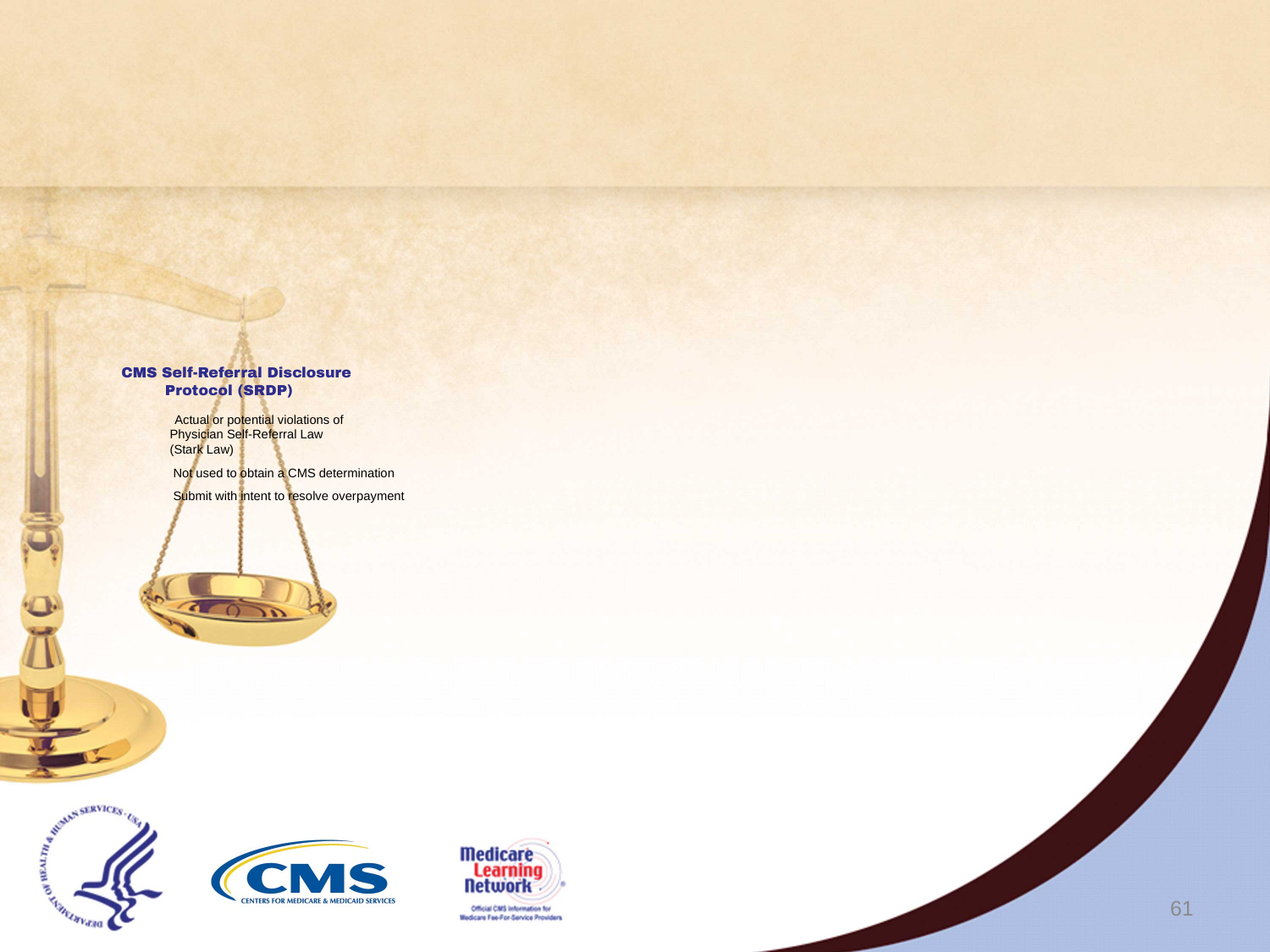

# CMS Self-Referral Disclosure Protocol (SRDP) Actual or potential violations of Physician Self-Referral Law (Stark Law)
Not used to obtain a CMS determination
Submit with intent to resolve overpayment

61